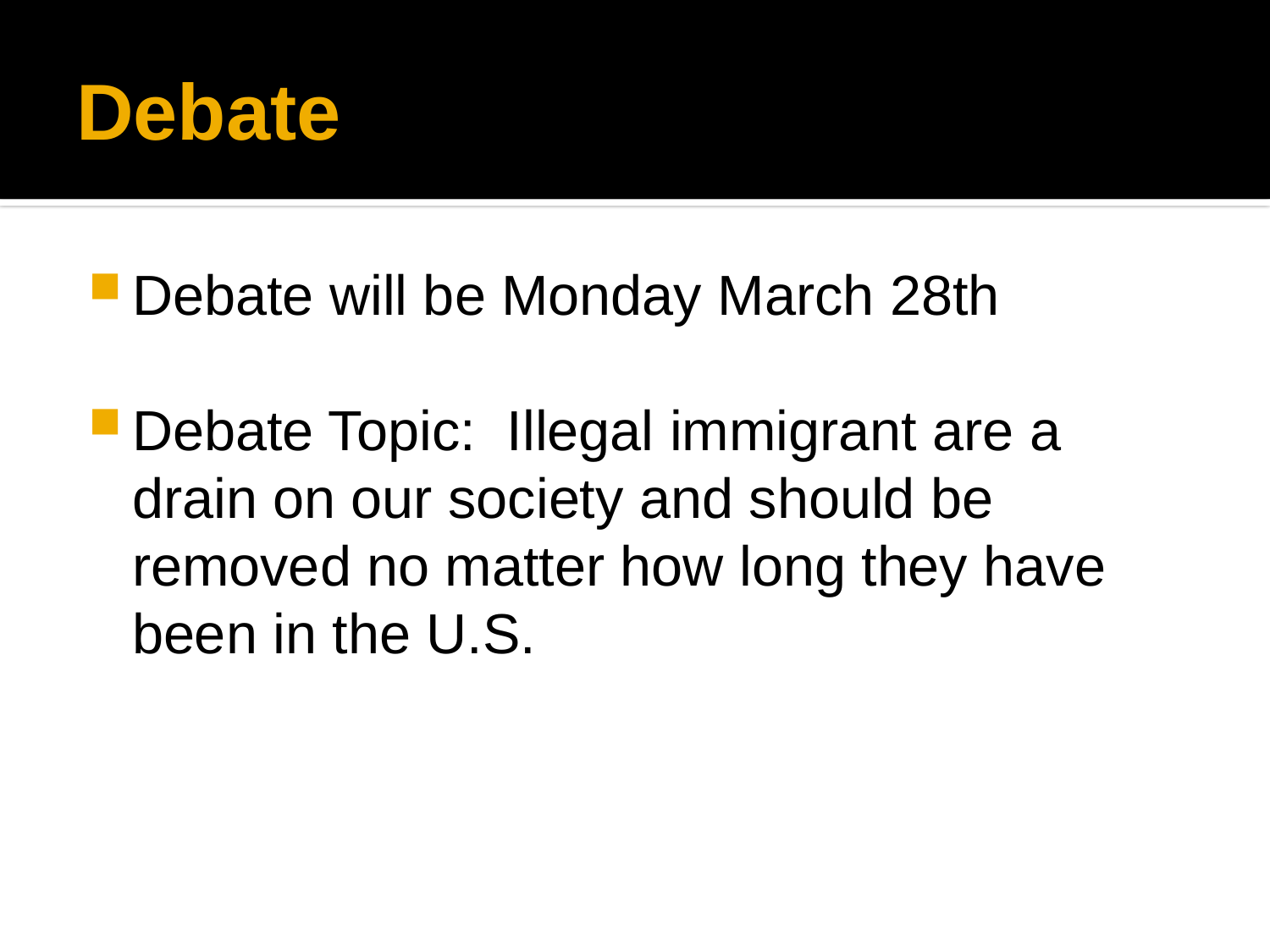

# Debate
Debate will be Monday March 28th

Debate Topic:  Illegal immigrant are a drain on our society and should be removed no matter how long they have been in the U.S.